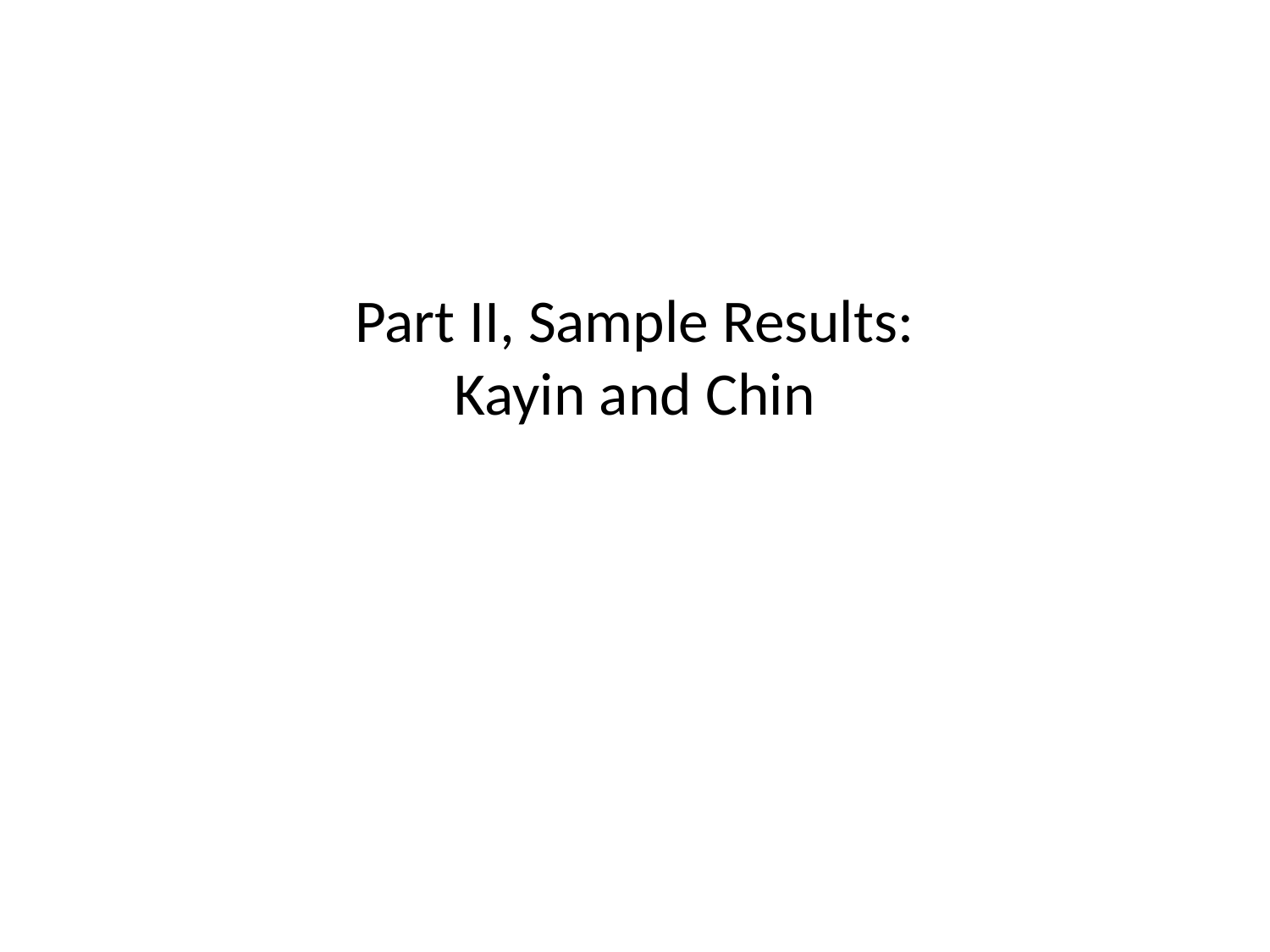

# Part II, Sample Results: Kayin and Chin